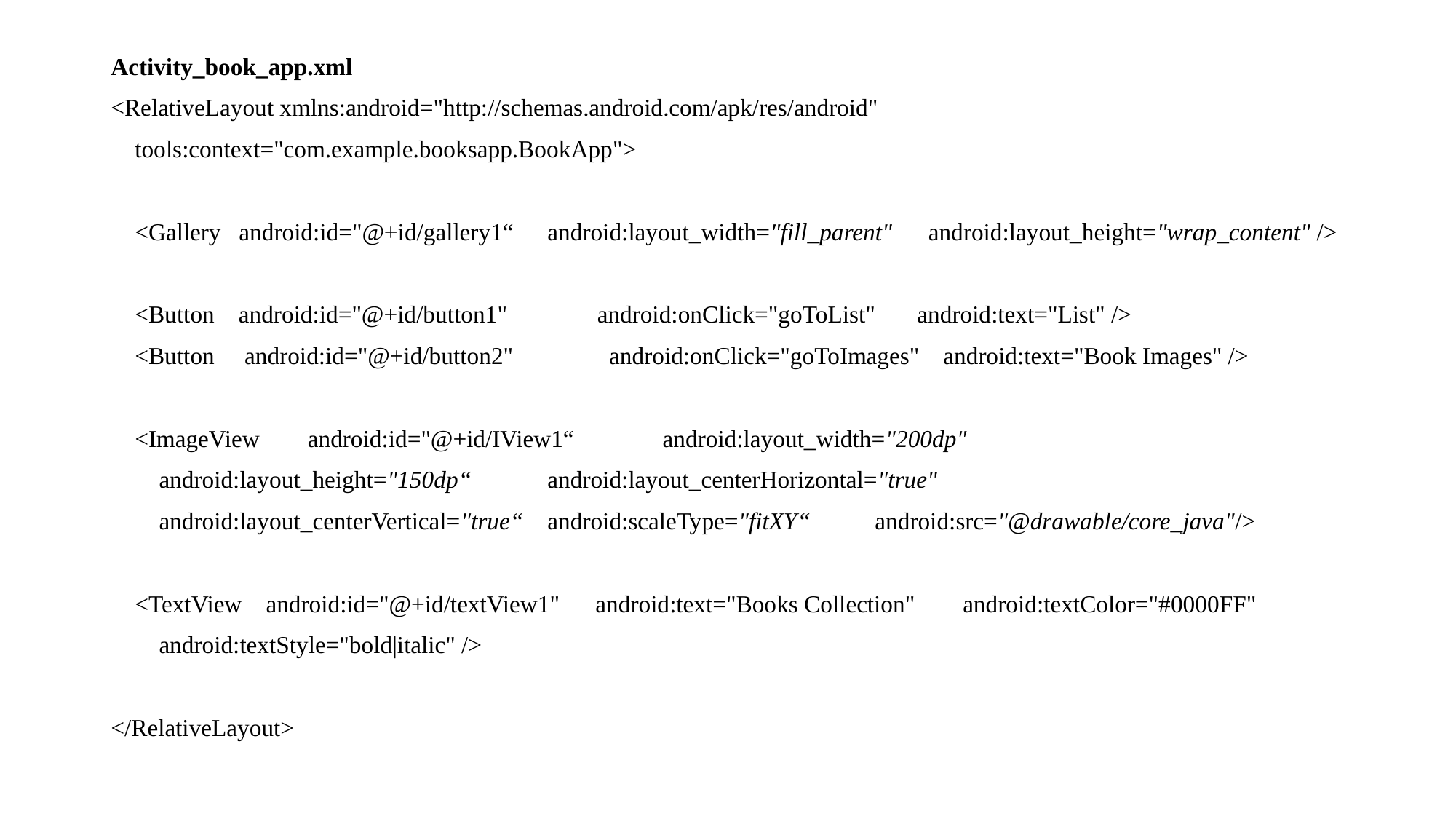

Activity_book_app.xml
<RelativeLayout xmlns:android="http://schemas.android.com/apk/res/android"
    tools:context="com.example.booksapp.BookApp">

    <Gallery   android:id="@+id/gallery1“ 	android:layout_width="fill_parent"      android:layout_height="wrap_content" />

    <Button    android:id="@+id/button1"               android:onClick="goToList"       android:text="List" />
    <Button     android:id="@+id/button2"                android:onClick="goToImages"    android:text="Book Images" />

    <ImageView        android:id="@+id/IView1“	 android:layout_width="200dp"
        android:layout_height="150dp“	android:layout_centerHorizontal="true"
        android:layout_centerVertical="true“	android:scaleType="fitXY“	android:src="@drawable/core_java"/>

    <TextView    android:id="@+id/textView1"      android:text="Books Collection"        android:textColor="#0000FF"
        android:textStyle="bold|italic" />

</RelativeLayout>